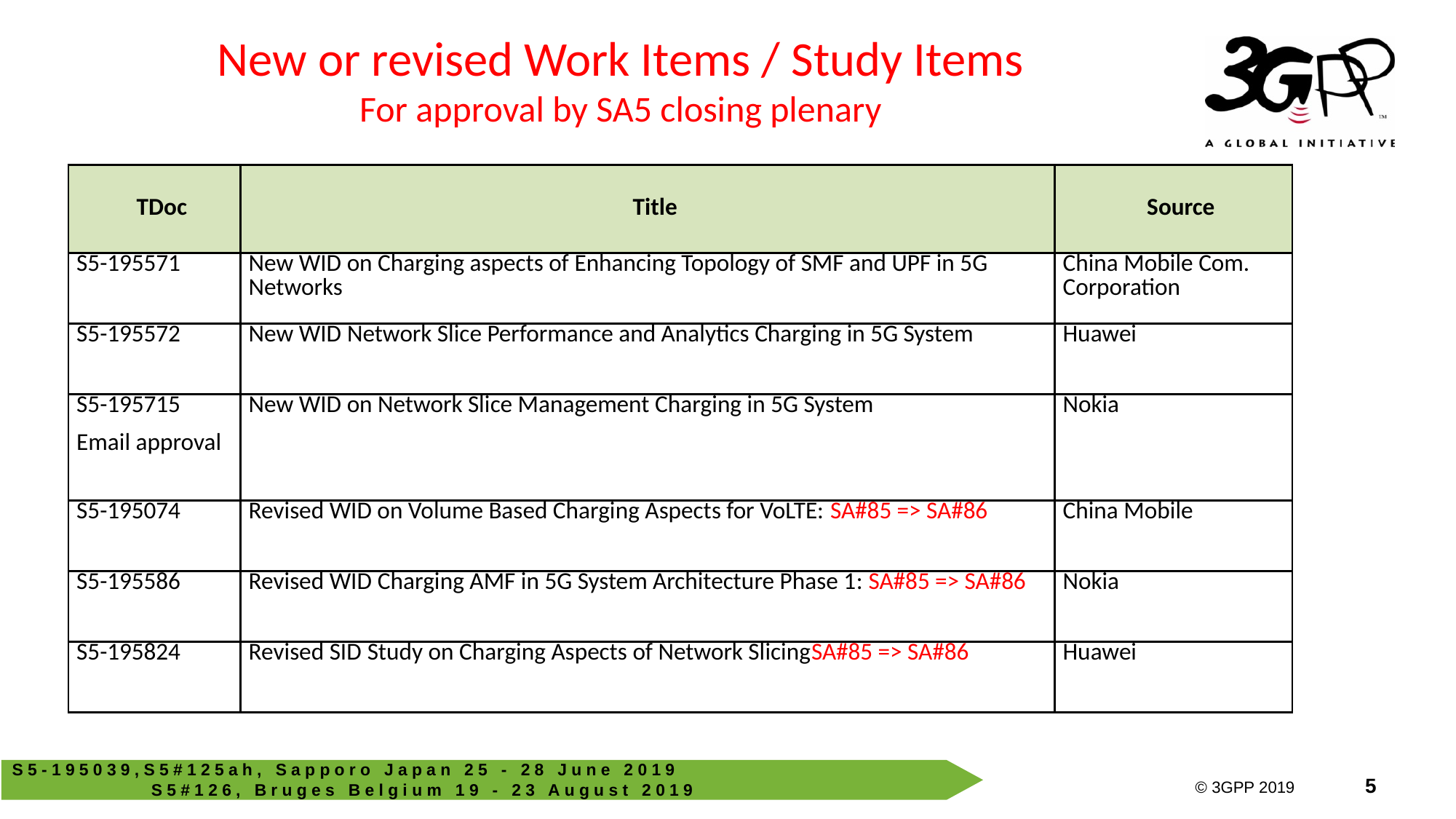

New or revised Work Items / Study Items
For approval by SA5 closing plenary
| TDoc | Title | Source |
| --- | --- | --- |
| S5-195571 | New WID on Charging aspects of Enhancing Topology of SMF and UPF in 5G Networks | China Mobile Com. Corporation |
| S5-195572 | New WID Network Slice Performance and Analytics Charging in 5G System | Huawei |
| S5-195715 Email approval | New WID on Network Slice Management Charging in 5G System | Nokia |
| S5-195074 | Revised WID on Volume Based Charging Aspects for VoLTE: SA#85 => SA#86 | China Mobile |
| S5-195586 | Revised WID Charging AMF in 5G System Architecture Phase 1: SA#85 => SA#86 | Nokia |
| S5-195824 | Revised SID Study on Charging Aspects of Network SlicingSA#85 => SA#86 | Huawei |